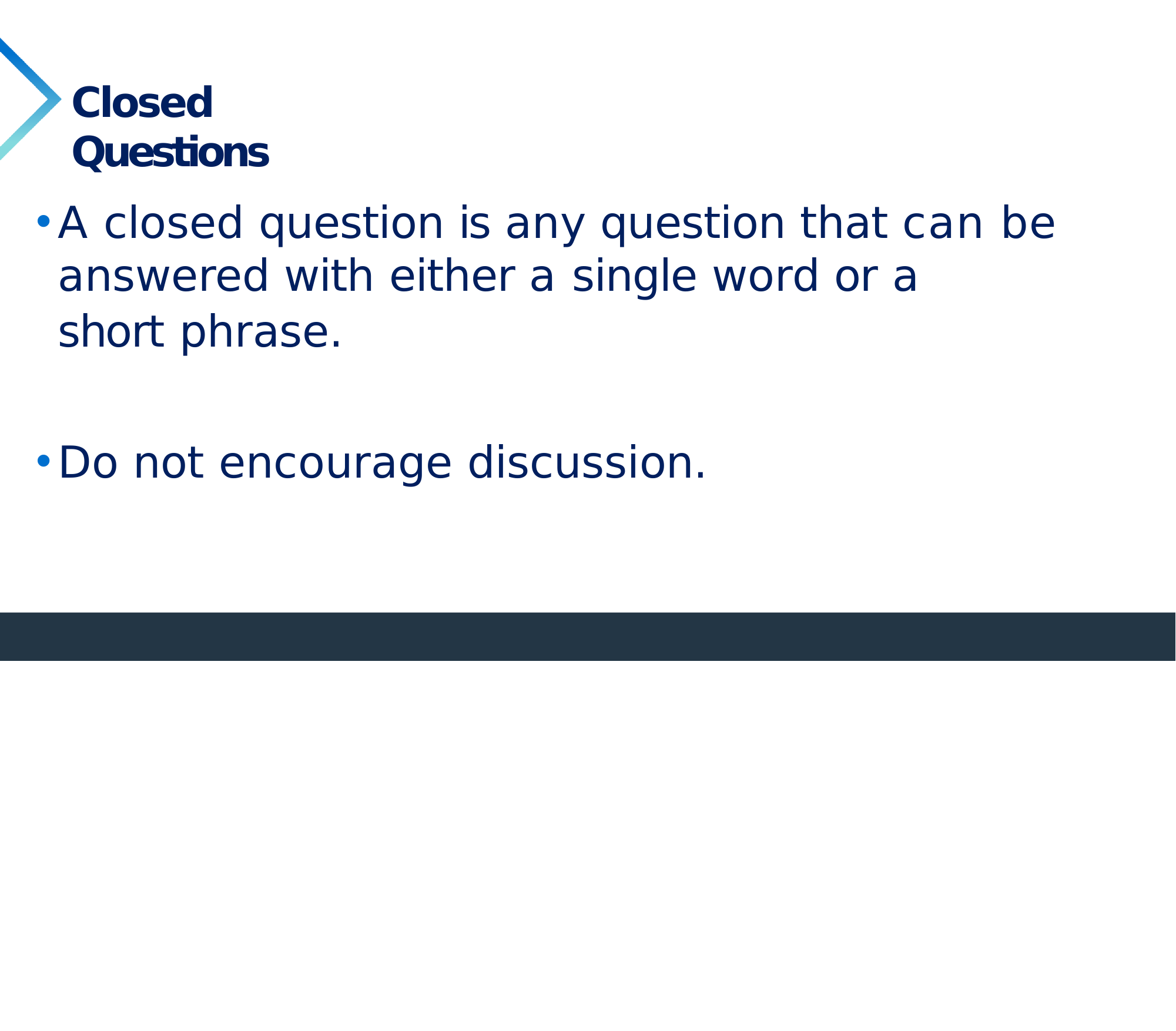

# Closed Questions
A closed question is any question that can be answered with either a single word or a
short phrase.

Do not encourage discussion.